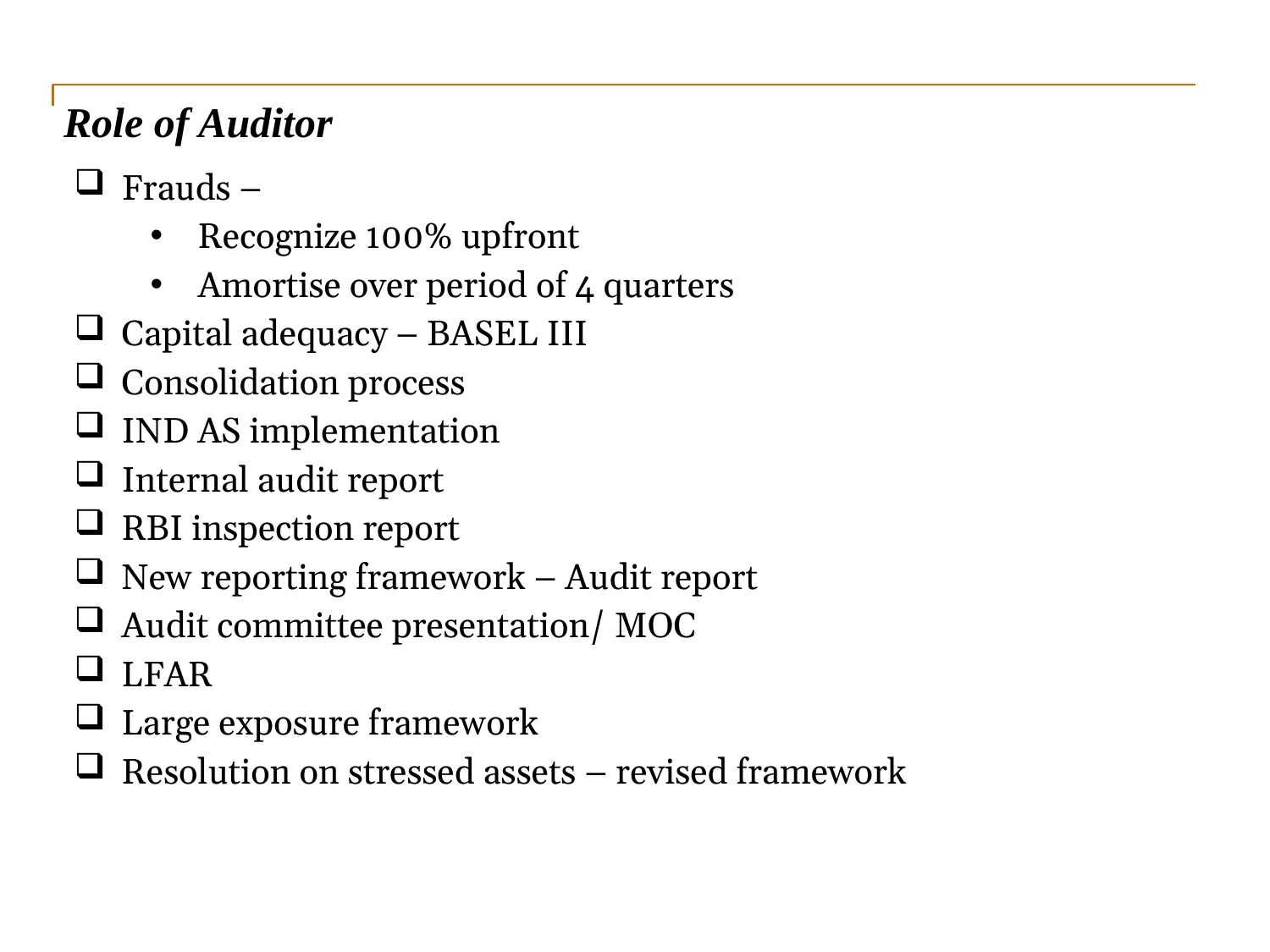

# Role of Auditor
Frauds –
Recognize 100% upfront
Amortise over period of 4 quarters
Capital adequacy – BASEL III
Consolidation process
IND AS implementation
Internal audit report
RBI inspection report
New reporting framework – Audit report
Audit committee presentation/ MOC
LFAR
Large exposure framework
Resolution on stressed assets – revised framework